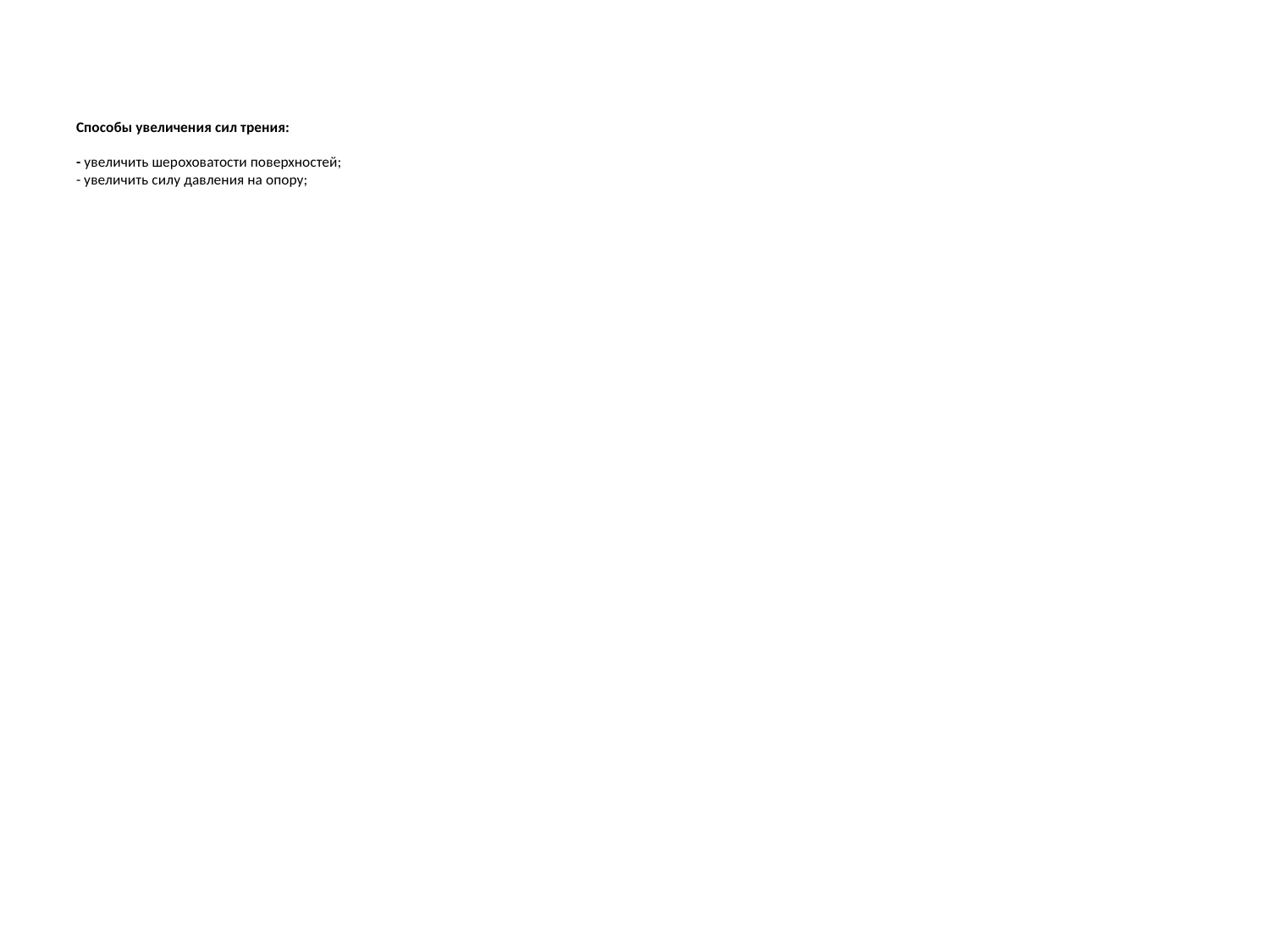

# Способы увеличения сил трения: - увеличить шероховатости поверхностей; - увеличить силу давления на опору;